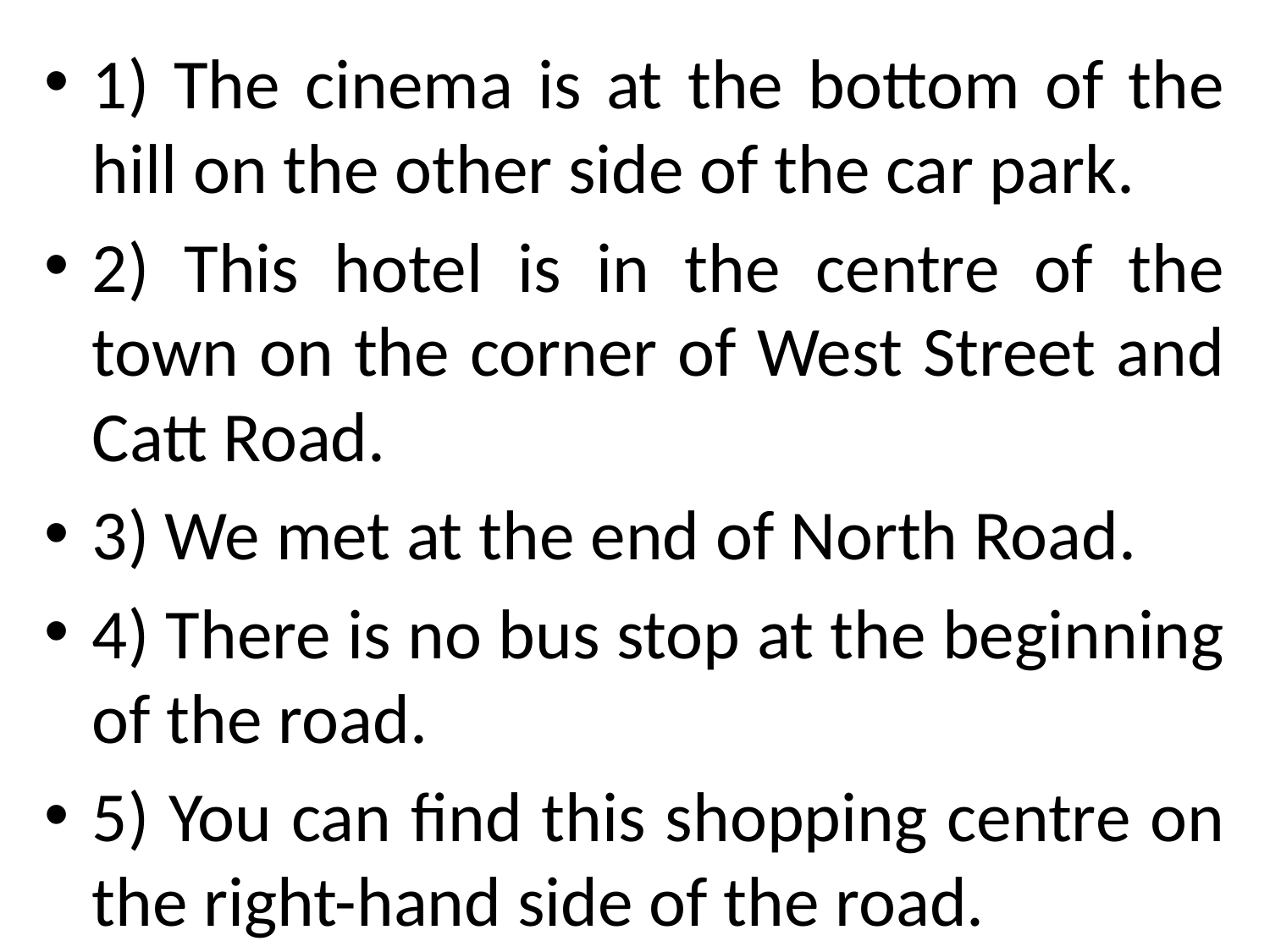

1) The cinema is at the bottom of the hill on the other side of the car park.
2) This hotel is in the centre of the town on the corner of West Street and Catt Road.
3) We met at the end of North Road.
4) There is no bus stop at the beginning of the road.
5) You can find this shopping centre on the right-hand side of the road.